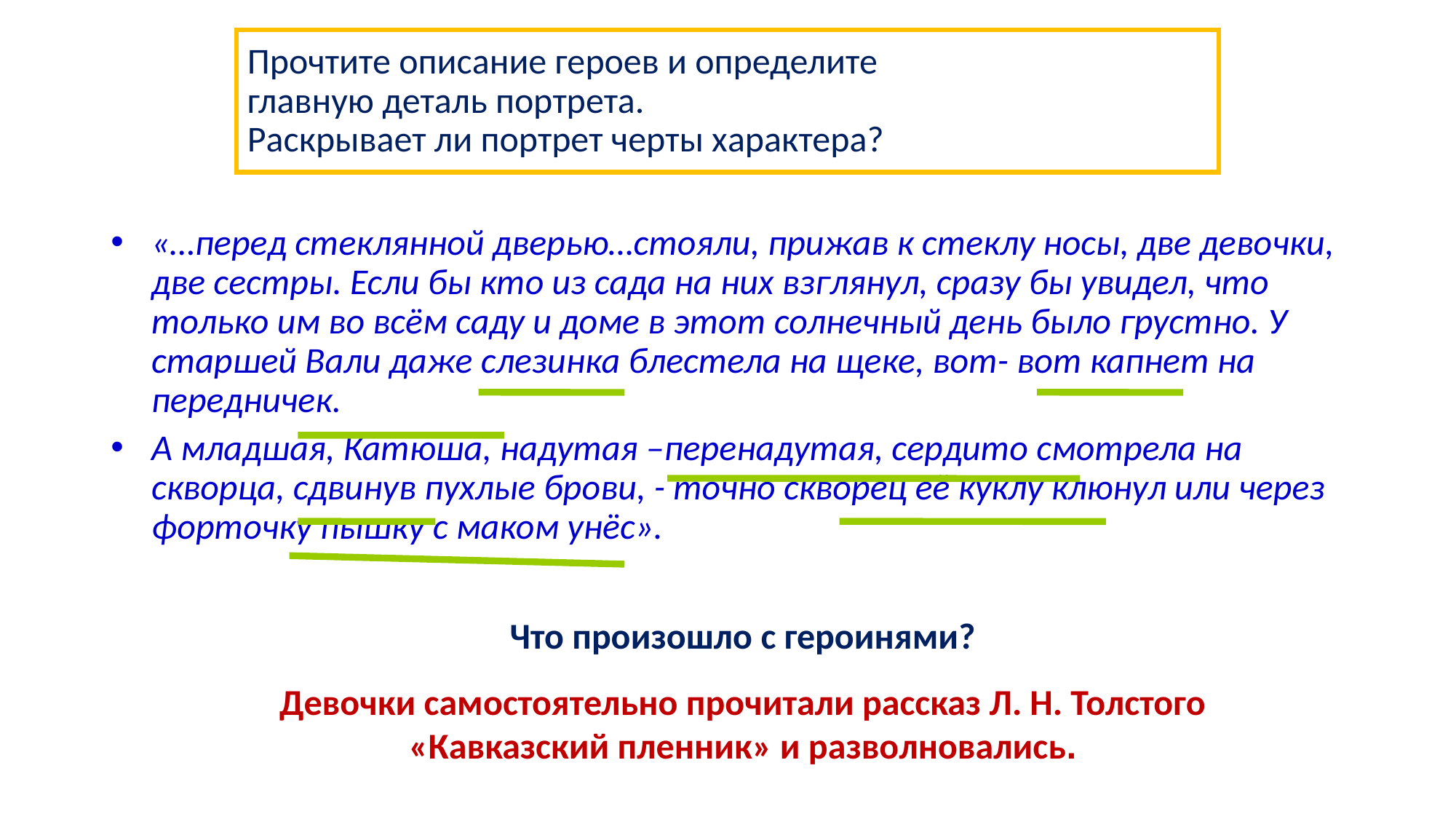

# Прочтите описание героев и определите главную деталь портрета. Раскрывает ли портрет черты характера?
«…перед стеклянной дверью…стояли, прижав к стеклу носы, две девочки, две сестры. Если бы кто из сада на них взглянул, сразу бы увидел, что только им во всём саду и доме в этот солнечный день было грустно. У старшей Вали даже слезинка блестела на щеке, вот- вот капнет на передничек.
А младшая, Катюша, надутая –перенадутая, сердито смотрела на скворца, сдвинув пухлые брови, - точно скворец её куклу клюнул или через форточку пышку с маком унёс».

Что произошло с героинями?
Девочки самостоятельно прочитали рассказ Л. Н. Толстого «Кавказский пленник» и разволновались.